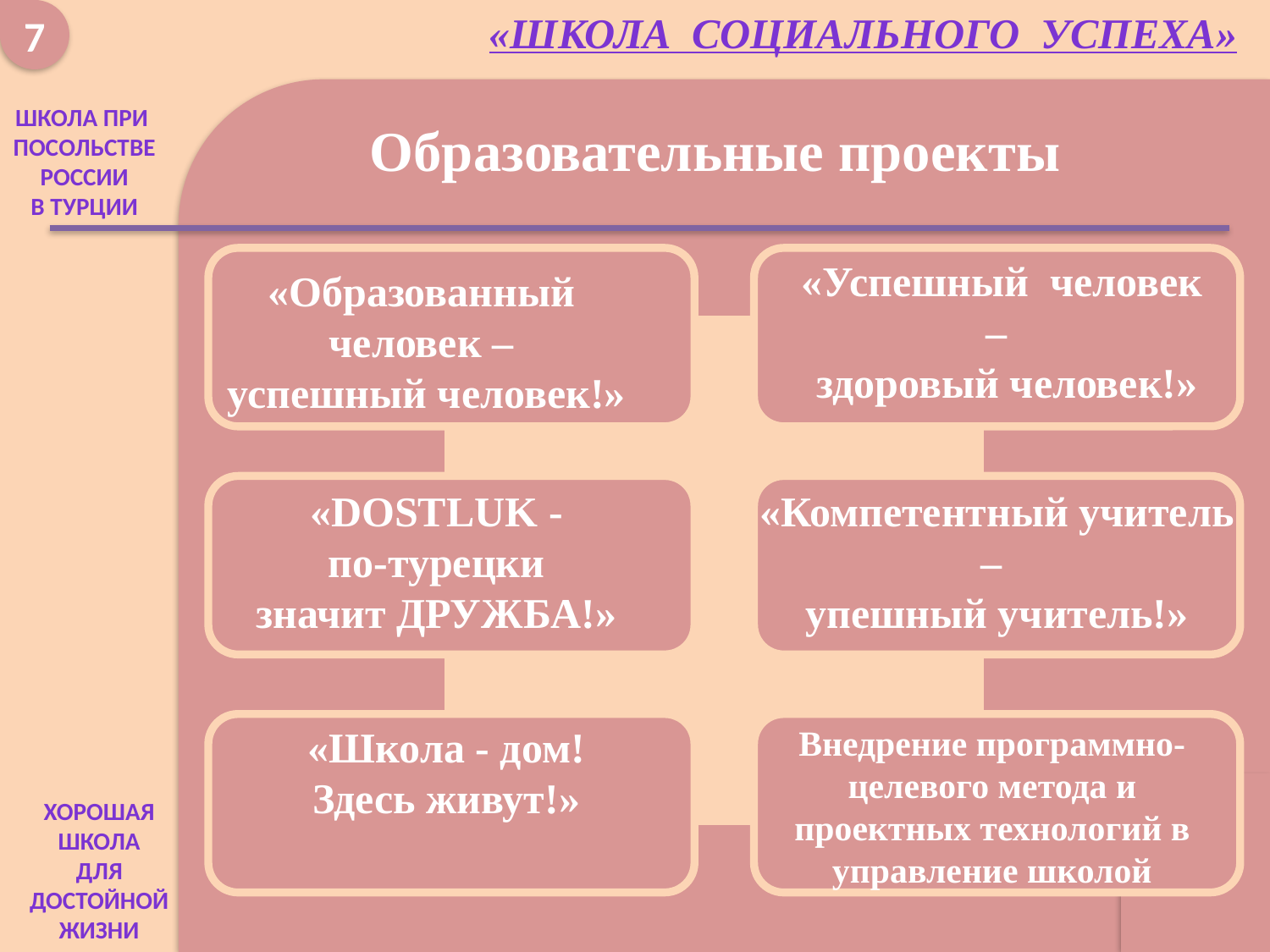

7
«Школа  социального  успеха»

Школа при
Посольстве
России
В Турции
Образовательные проекты

«Успешный  человек –
 здоровый человек!»
«Образованный
человек –
успешный человек!»

«DOSTLUK -
по-турецки
значит ДРУЖБА!»
«Компетентный учитель
–
упешный учитель!»
Хорошая школа для достойной жизни
«Школа - дом!
Здесь живут!»

Внедрение программно-целевого метода и проектных технологий в управление школой
Хорошая
Школа
Для
Достойной
жизни